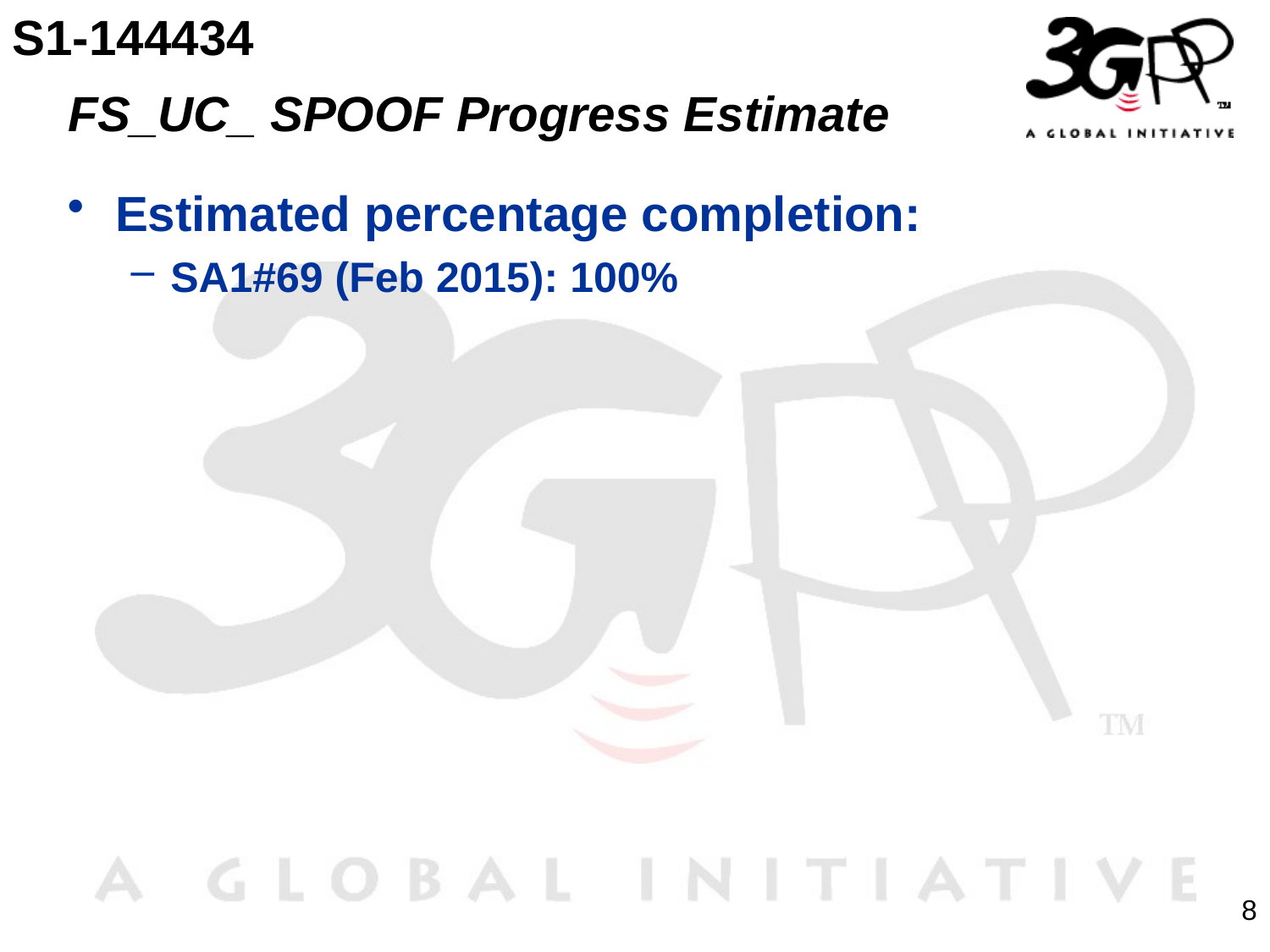

S1-144434
# FS_UC_ SPOOF Progress Estimate
Estimated percentage completion:
SA1#69 (Feb 2015): 100%
8